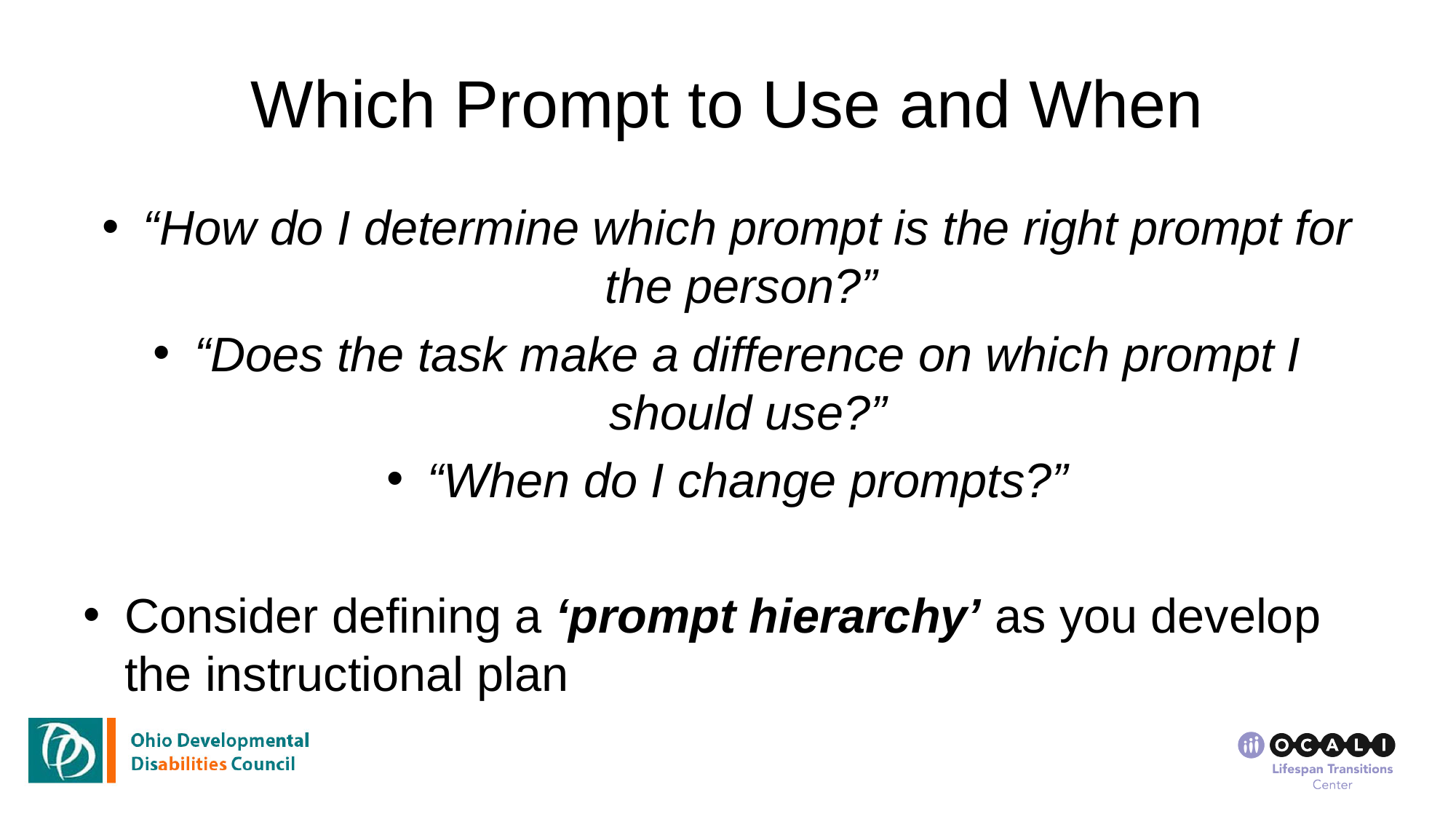

# Which Prompt to Use and When
“How do I determine which prompt is the right prompt for the person?”
“Does the task make a difference on which prompt I should use?”
“When do I change prompts?”

Consider defining a ‘prompt hierarchy’ as you develop the instructional plan